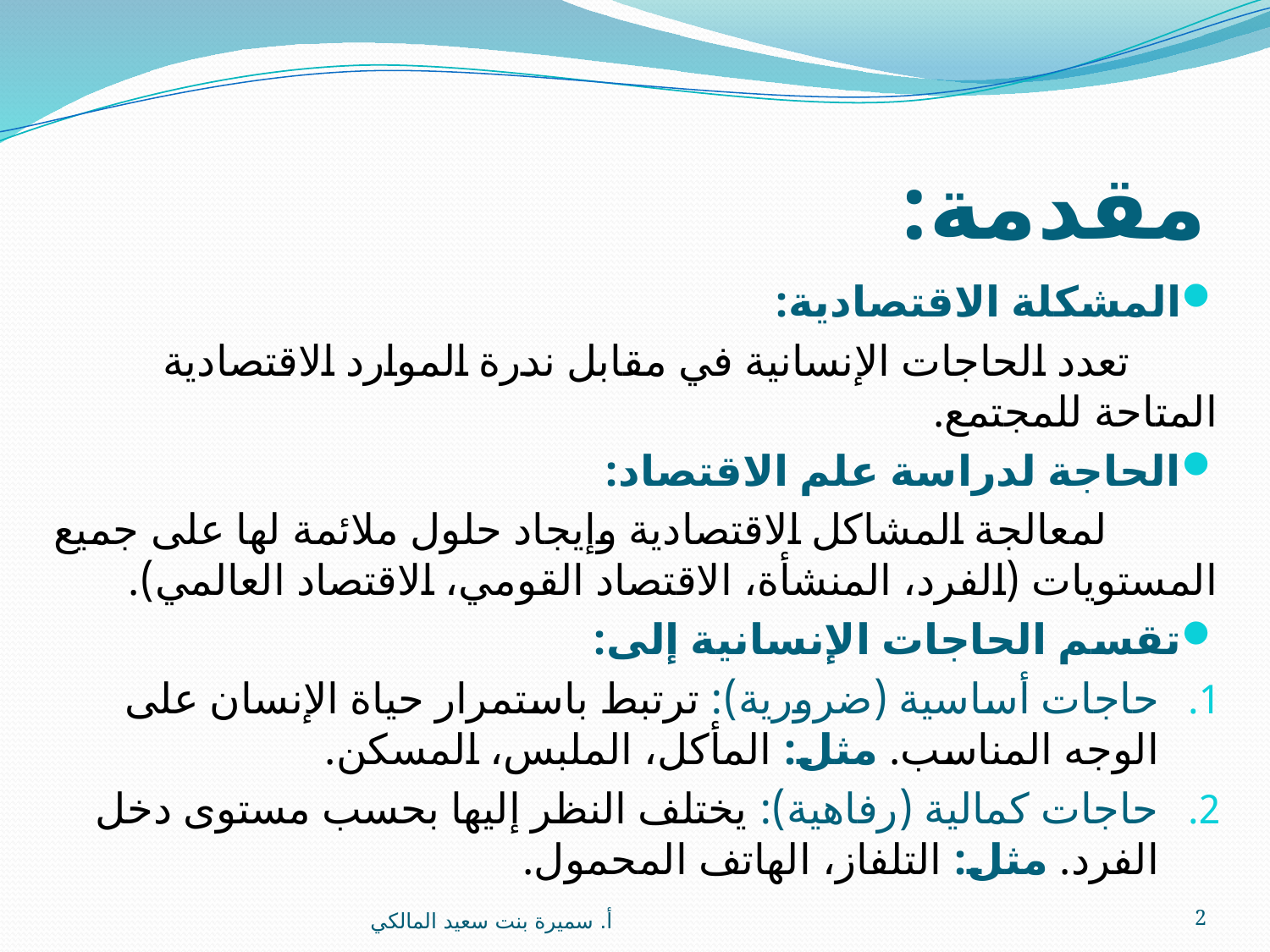

# مقدمة:
المشكلة الاقتصادية:
        تعدد الحاجات الإنسانية في مقابل ندرة الموارد الاقتصادية المتاحة للمجتمع.
الحاجة لدراسة علم الاقتصاد:
          لمعالجة المشاكل الاقتصادية وإيجاد حلول ملائمة لها على جميع المستويات (الفرد، المنشأة، الاقتصاد القومي، الاقتصاد العالمي).
تقسم الحاجات الإنسانية إلى:
حاجات أساسية (ضرورية): ترتبط باستمرار حياة الإنسان على الوجه المناسب. مثل: المأكل، الملبس، المسكن.
حاجات كمالية (رفاهية): يختلف النظر إليها بحسب مستوى دخل الفرد. مثل: التلفاز، الهاتف المحمول.

أ. سميرة بنت سعيد المالكي
2